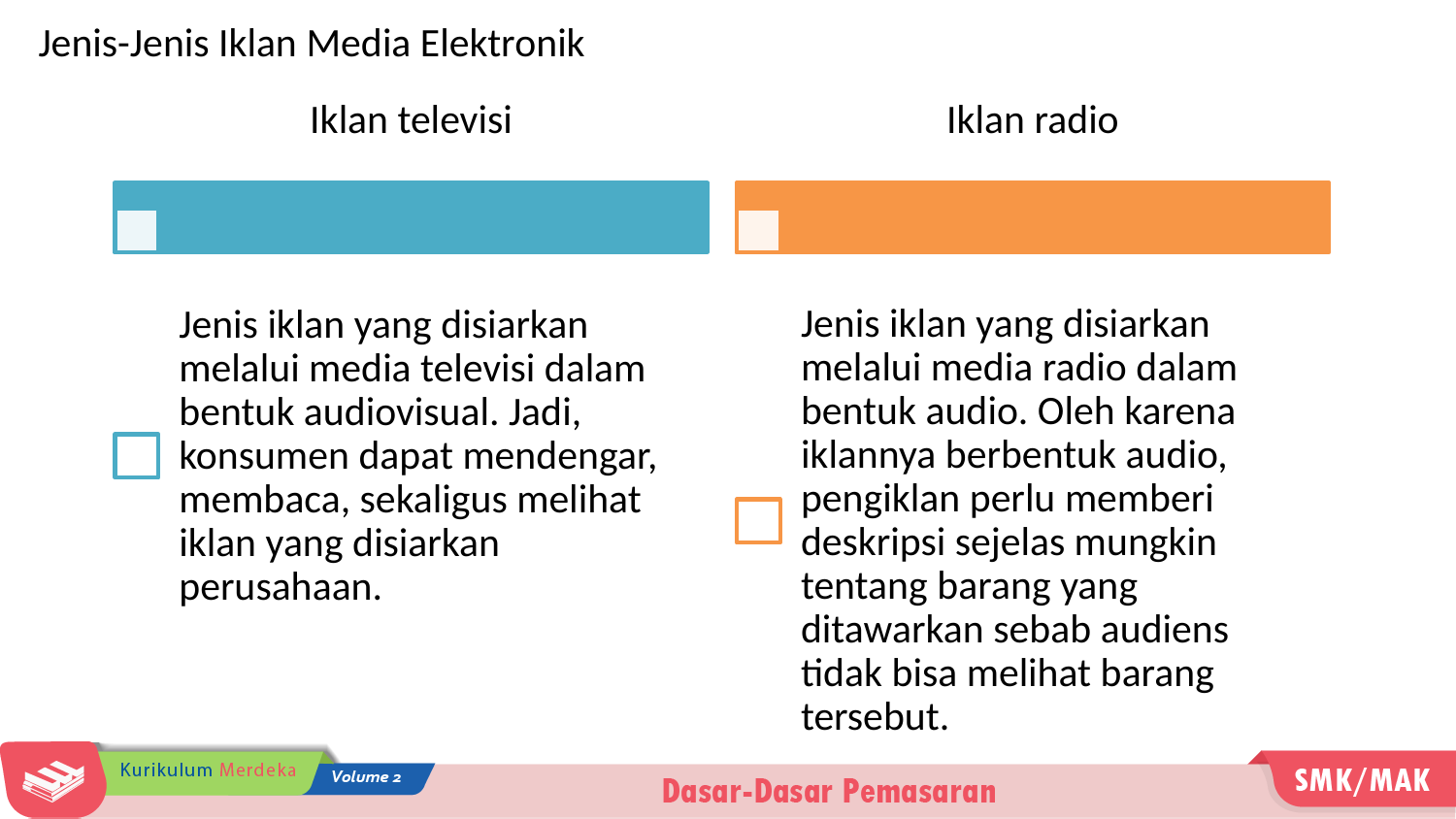

Jenis-Jenis Iklan Media Elektronik
Iklan televisi
Jenis iklan yang disiarkan melalui media televisi dalam bentuk audiovisual. Jadi, konsumen dapat mendengar, membaca, sekaligus melihat iklan yang disiarkan perusahaan.
Iklan radio
Jenis iklan yang disiarkan melalui media radio dalam bentuk audio. Oleh karena iklannya berbentuk audio, pengiklan perlu memberi deskripsi sejelas mungkin tentang barang yang ditawarkan sebab audiens tidak bisa melihat barang tersebut.